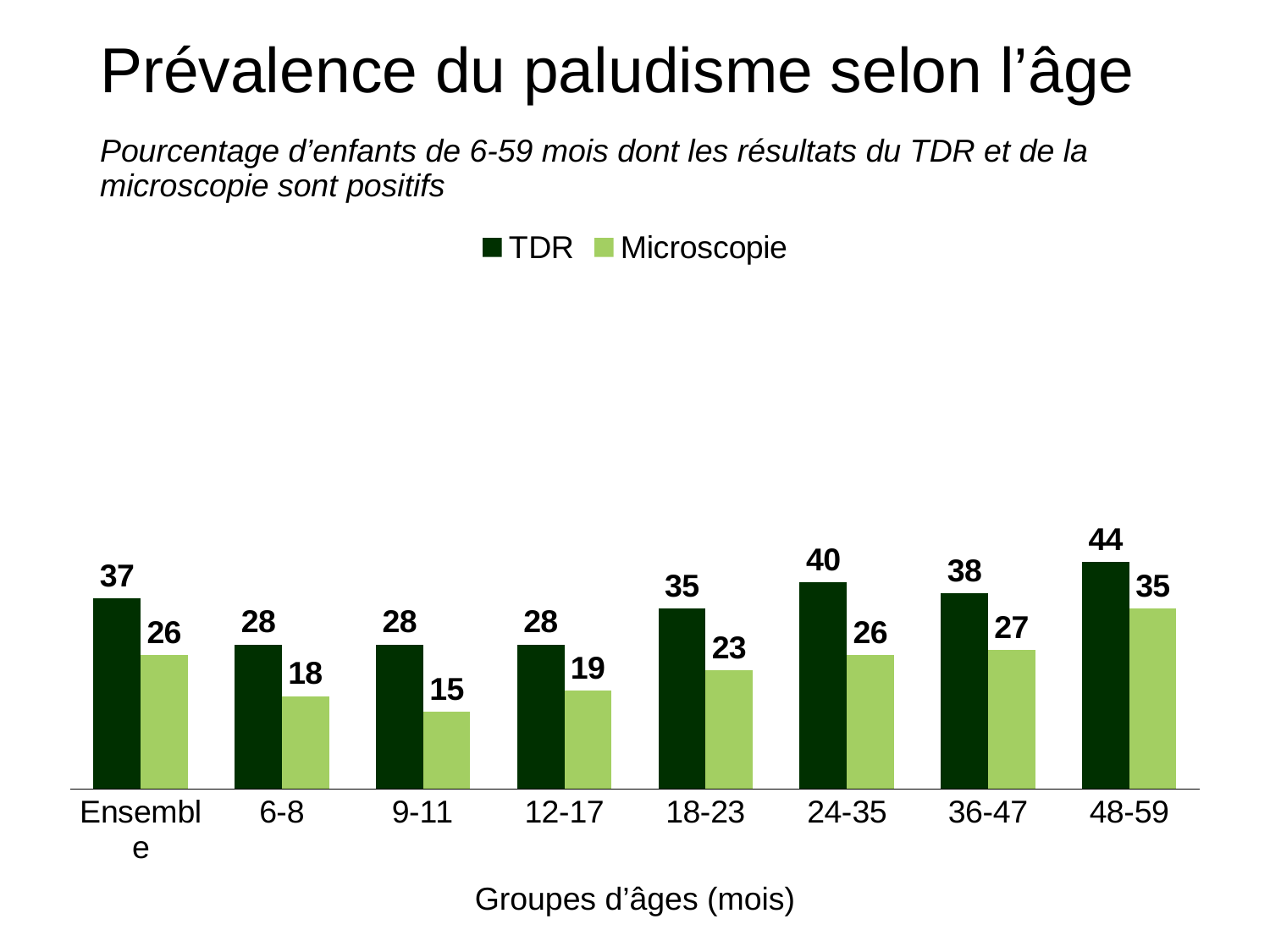

# Prévalence du paludisme selon l’âge
Pourcentage d’enfants de 6-59 mois dont les résultats du TDR et de la microscopie sont positifs

### Chart

| Category | TDR | Microscopie |
|---|---|---|
| Ensemble | 37.0 | 26.0 |
| 6-8 | 28.0 | 18.0 |
| 9-11 | 28.0 | 15.0 |
| 12-17 | 28.0 | 19.0 |
| 18-23 | 35.0 | 23.0 |
| 24-35 | 40.0 | 26.0 |
| 36-47 | 38.0 | 27.0 |
| 48-59 | 44.0 | 35.0 |
Groupes d’âges (mois)